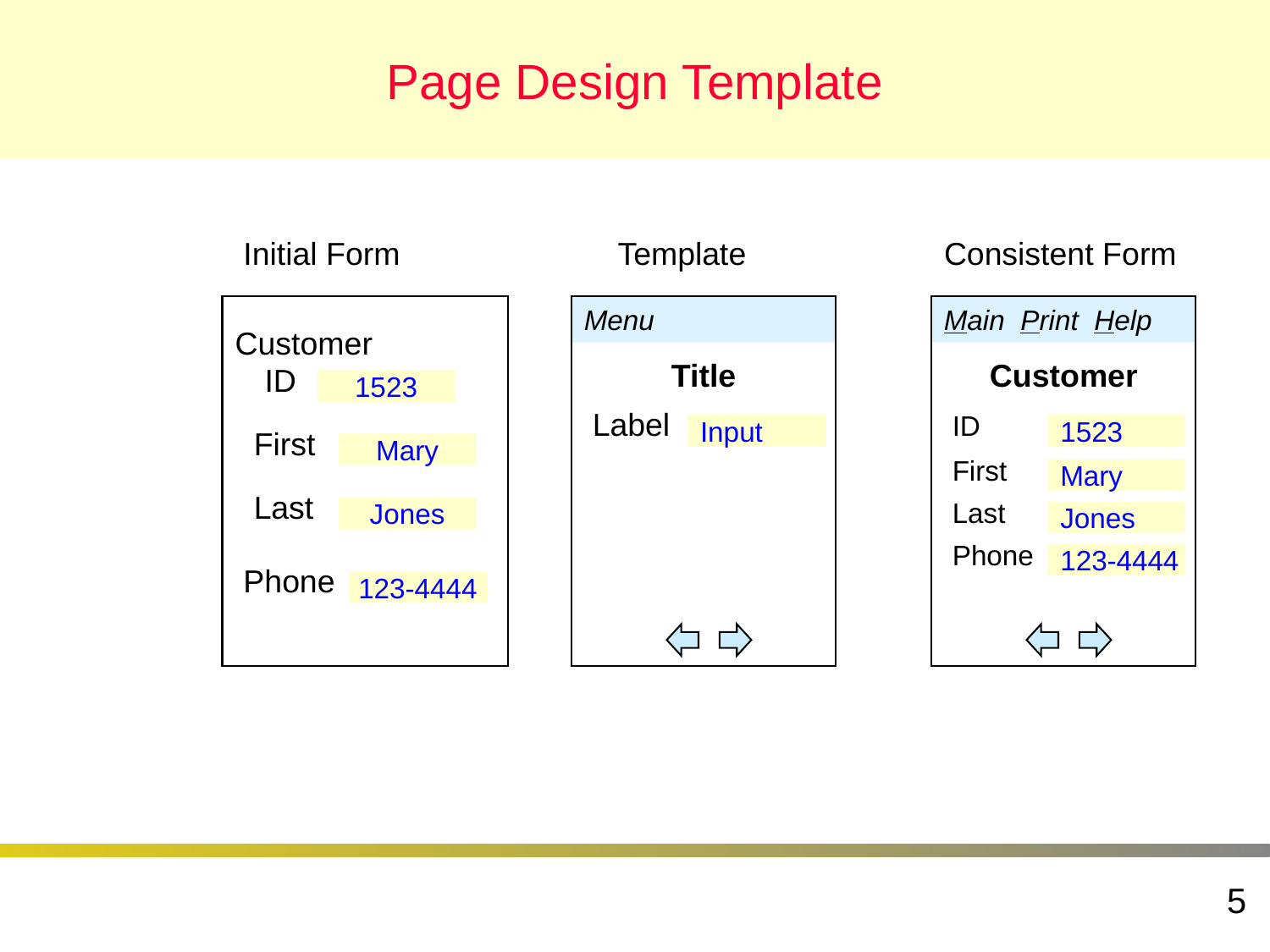

# Page Design Template
Initial Form
Template
Consistent Form

Menu

Main  Print  Help

Customer
Title
Customer
ID
1523
Label
ID
Input
1523
First
Mary
First
Mary
Last
Last
Jones
Jones
Phone
123-4444
Phone
123-4444

5